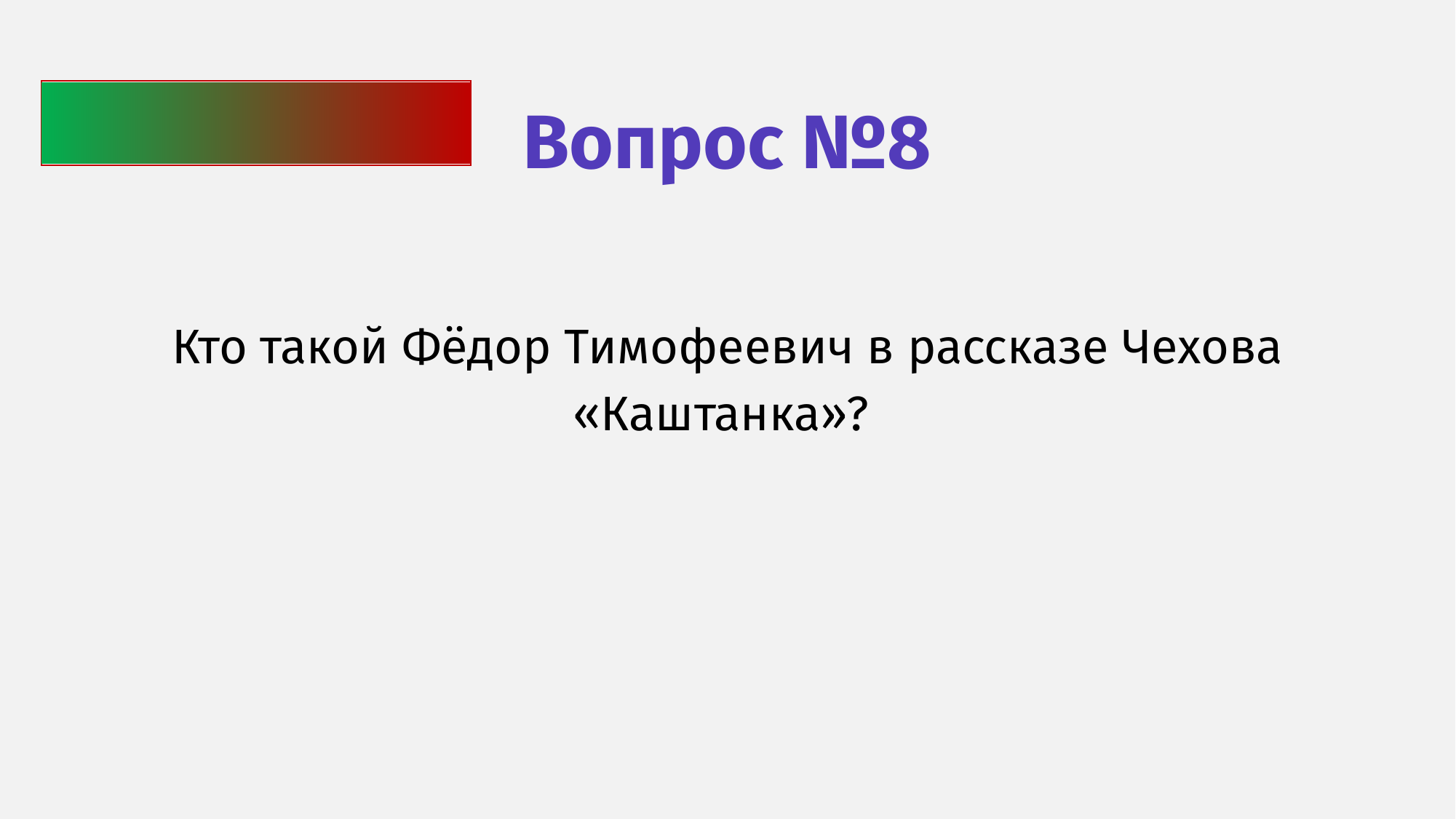

Вопрос №8
Кто такой Фёдор Тимофеевич в рассказе Чехова «Каштанка»?